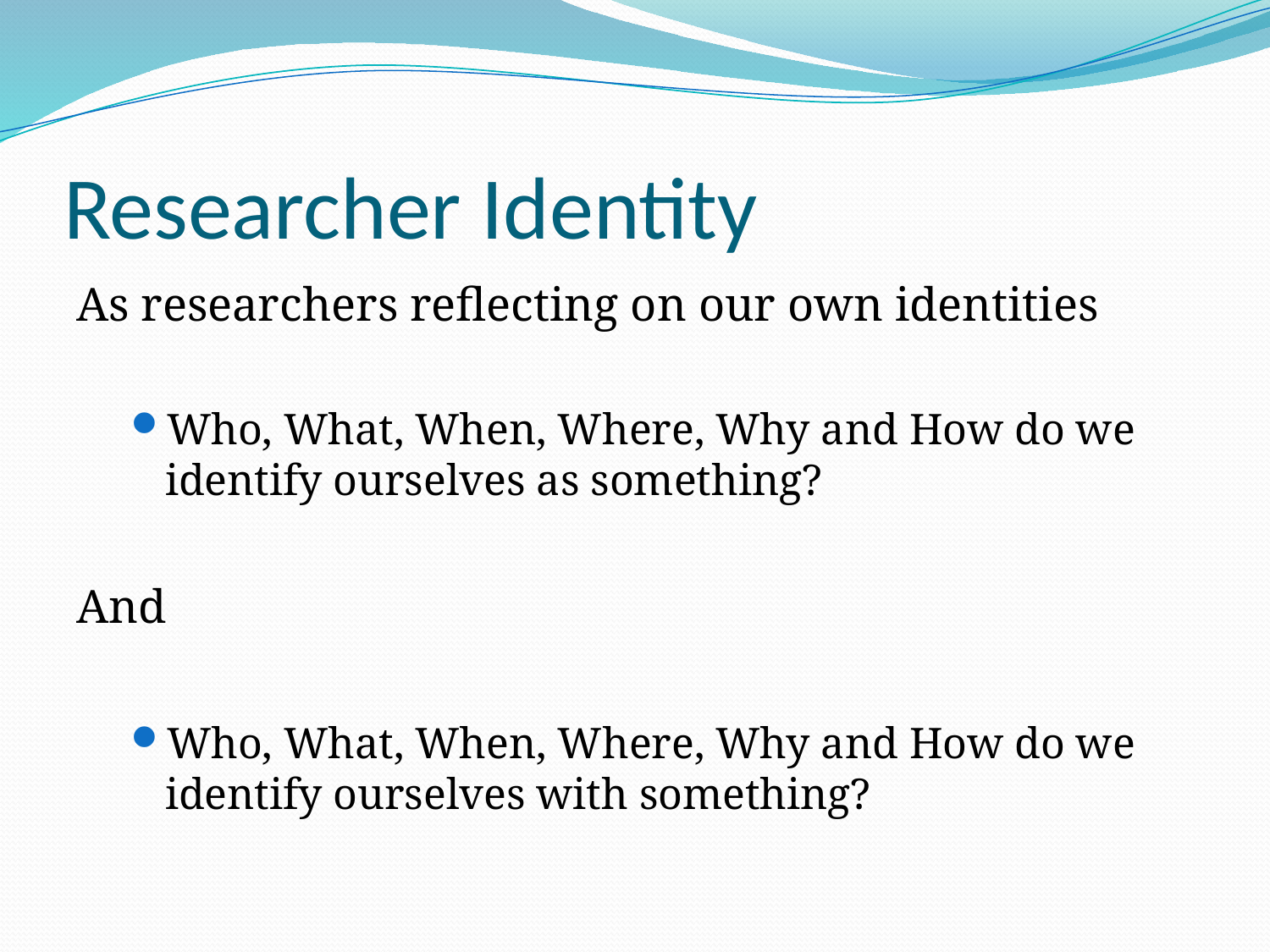

# Researcher Identity
As researchers reflecting on our own identities

Who, What, When, Where, Why and How do we identify ourselves as something?

And

Who, What, When, Where, Why and How do we identify ourselves with something?